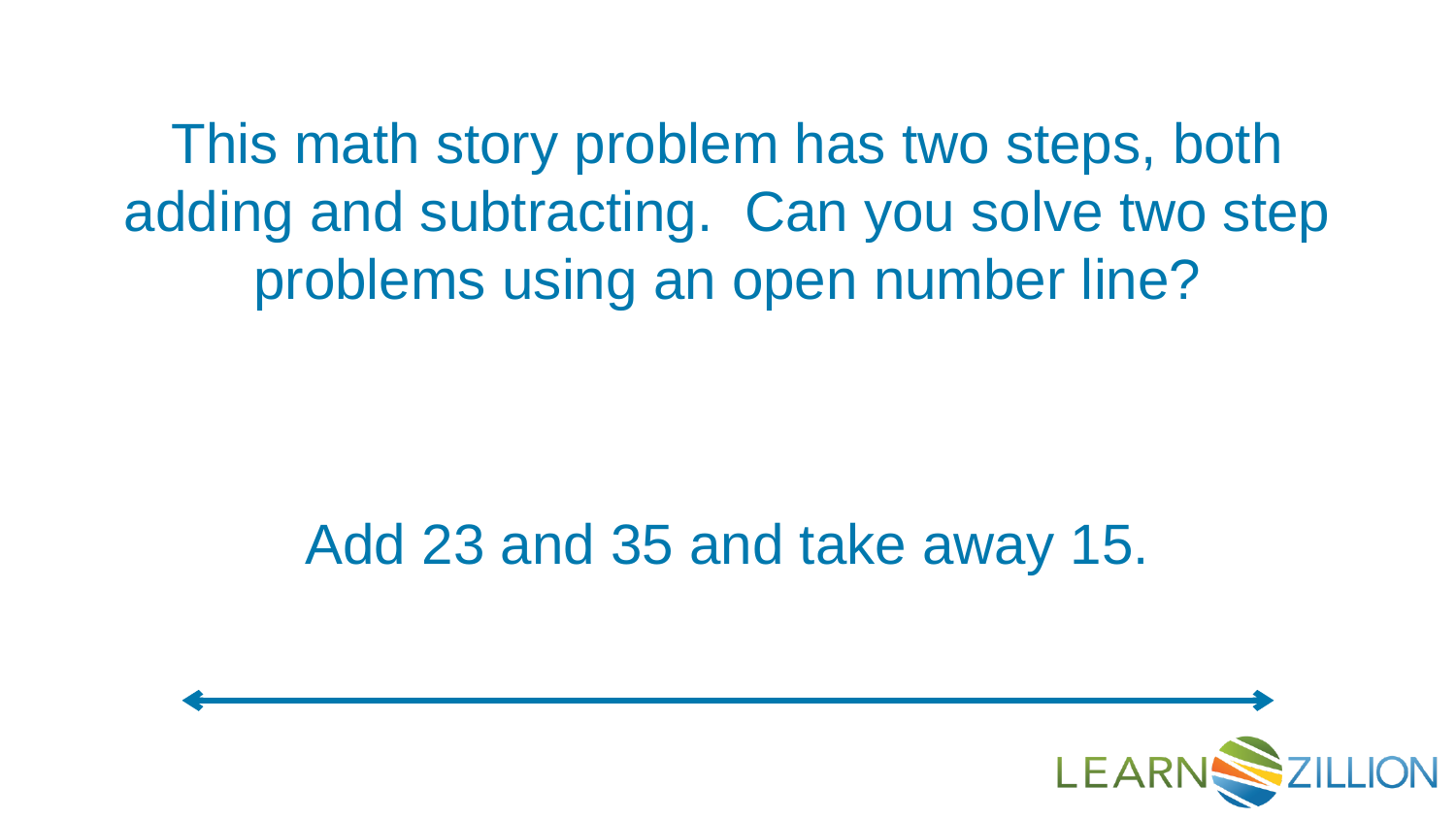

This math story problem has two steps, both adding and subtracting.  Can you solve two step problems using an open number line?

Add 23 and 35 and take away 15.